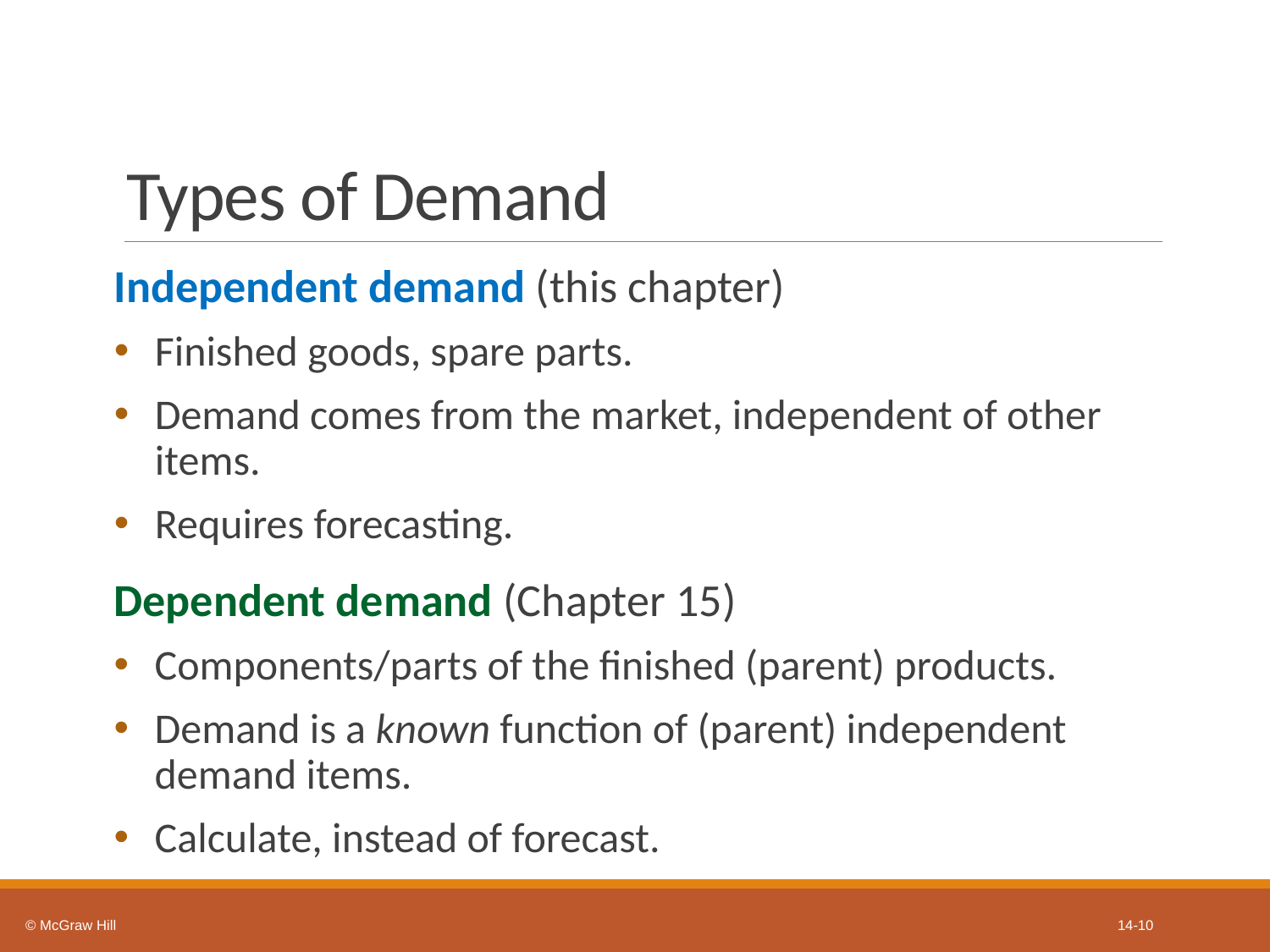

# Types of Demand
Independent demand (this chapter)
Finished goods, spare parts.
Demand comes from the market, independent of other items.
Requires forecasting.
Dependent demand (Chapter 15)
Components/parts of the finished (parent) products.
Demand is a known function of (parent) independent demand items.
Calculate, instead of forecast.